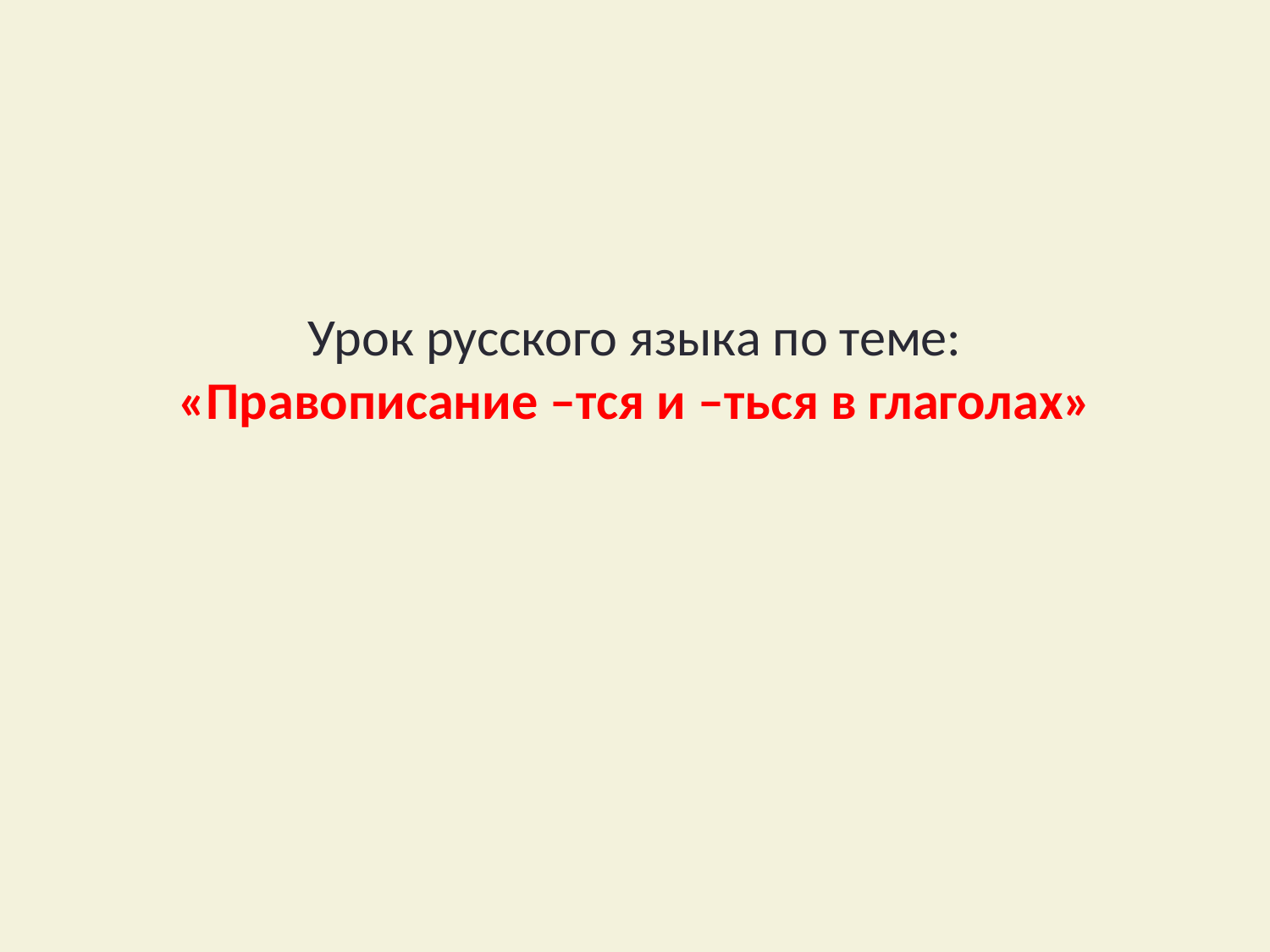

# Урок русского языка по теме: «Правописание –тся и –ться в глаголах»